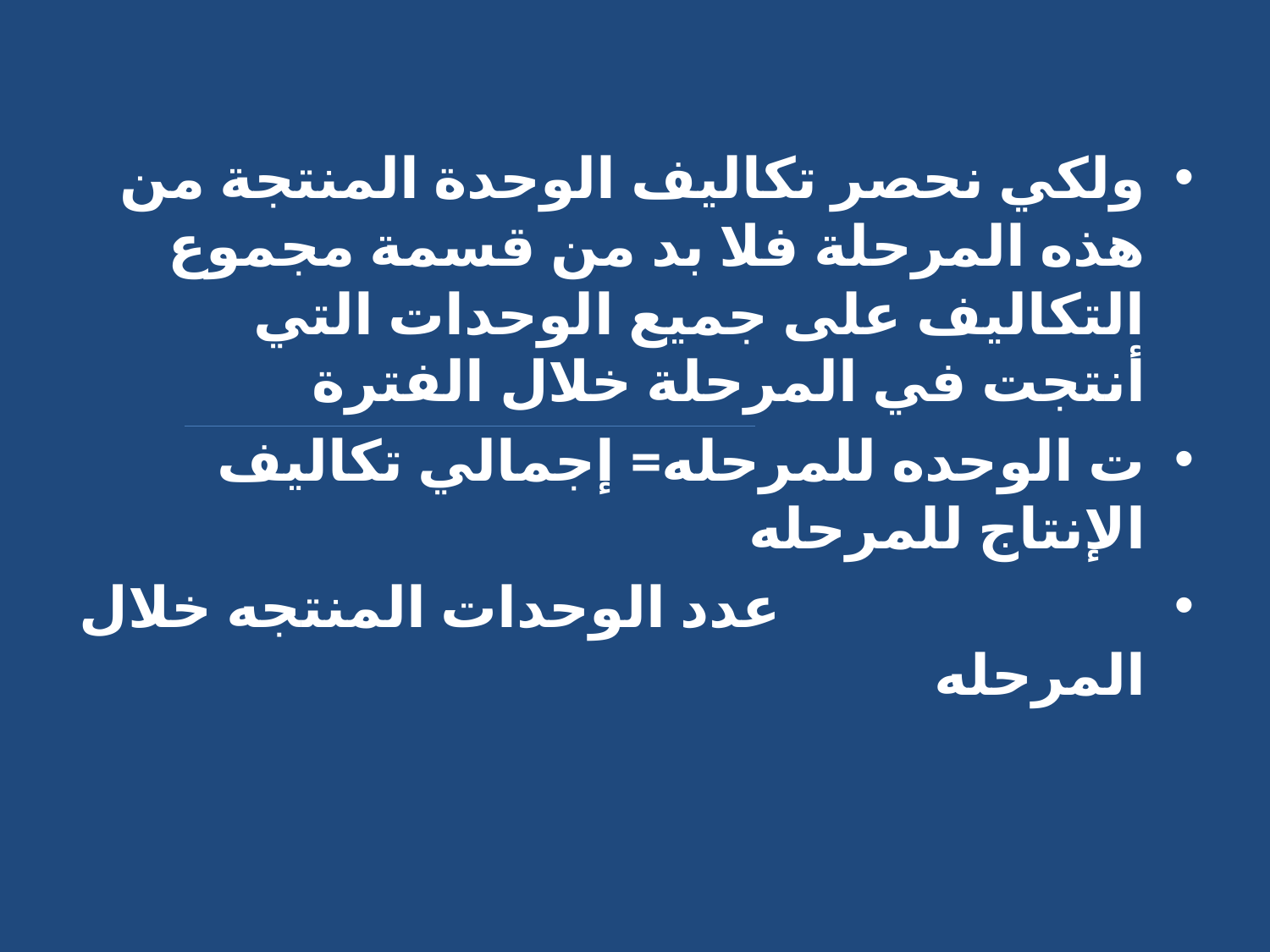

#
ولكي نحصر تكاليف الوحدة المنتجة من هذه المرحلة فلا بد من قسمة مجموع التكاليف على جميع الوحدات التي أنتجت في المرحلة خلال الفترة
ت الوحده للمرحله= إجمالي تكاليف الإنتاج للمرحله
                         عدد الوحدات المنتجه خلال المرحله